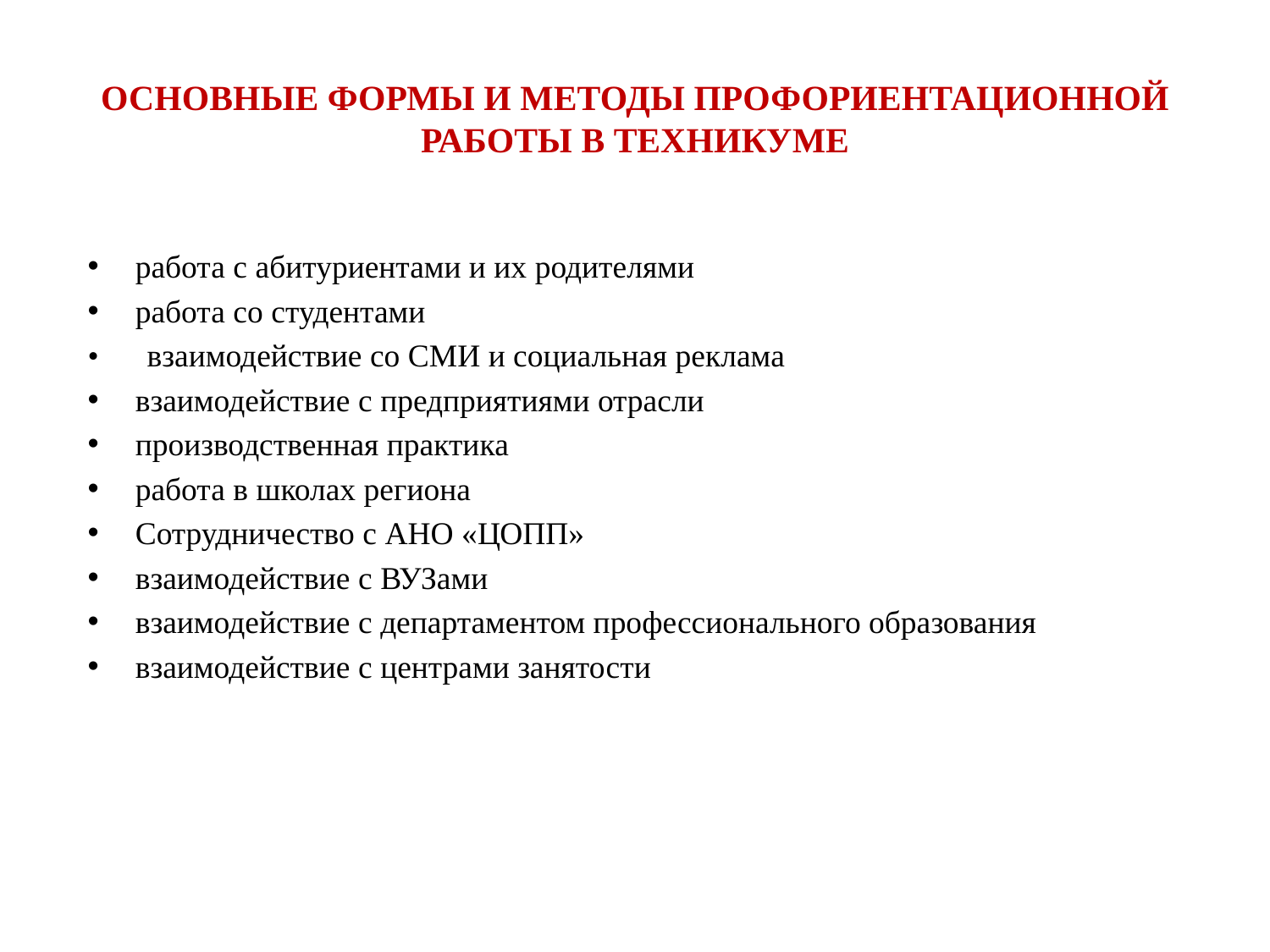

# ОСНОВНЫЕ ФОРМЫ И МЕТОДЫ ПРОФОРИЕНТАЦИОННОЙ РАБОТЫ В ТЕХНИКУМЕ

работа с абитуриентами и их родителями
работа со студентами
•      взаимодействие со СМИ и социальная реклама
взаимодействие с предприятиями отрасли
производственная практика
работа в школах региона
Сотрудничество с АНО «ЦОПП»
взаимодействие с ВУЗами
взаимодействие с департаментом профессионального образования
взаимодействие с центрами занятости